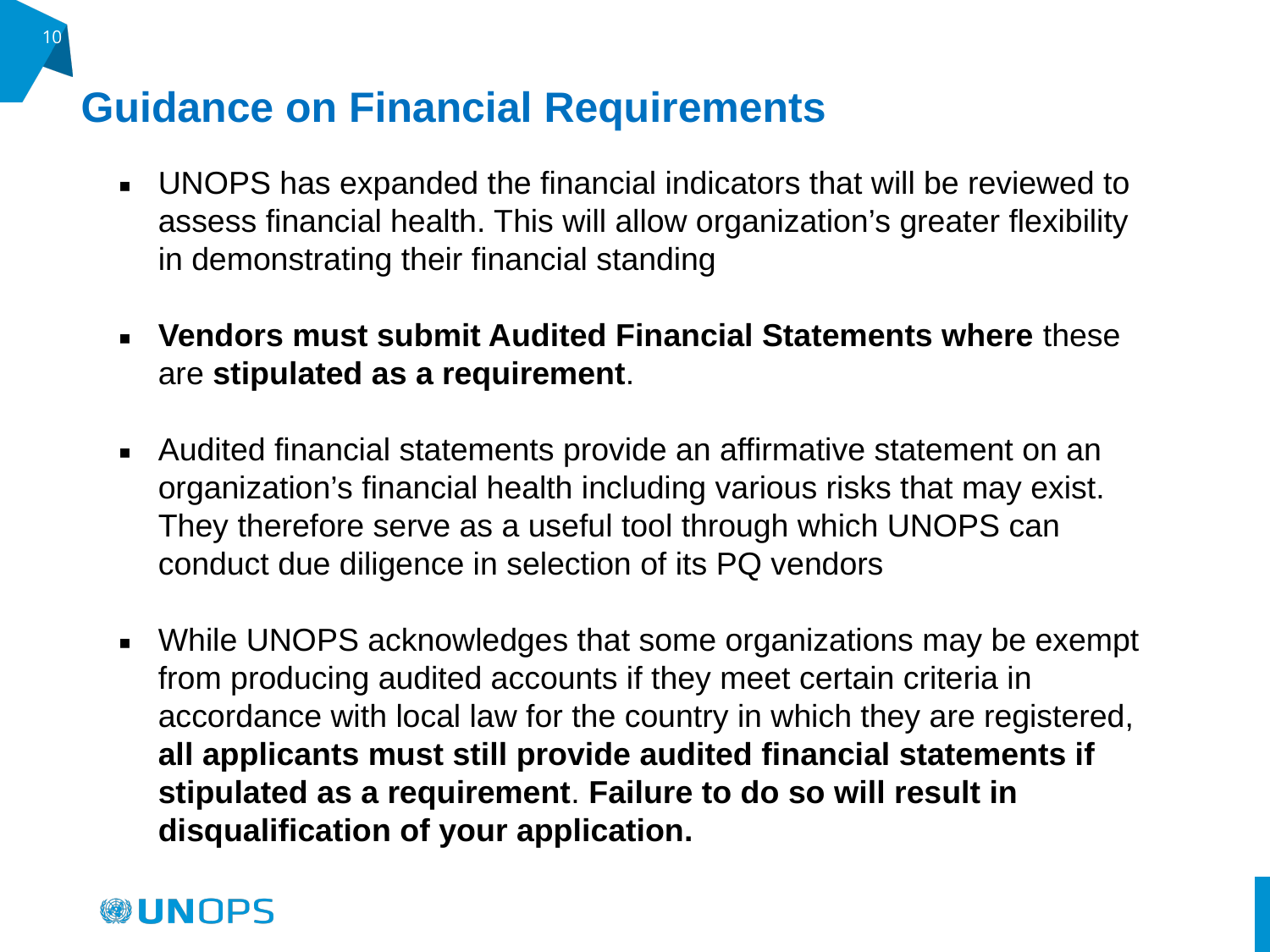

10
Guidance on Financial Requirements

UNOPS has expanded the financial indicators that will be reviewed to assess financial health. This will allow organization’s greater flexibility in demonstrating their financial standing

Vendors must submit Audited Financial Statements where these are stipulated as a requirement.

Audited financial statements provide an affirmative statement on an organization’s financial health including various risks that may exist. They therefore serve as a useful tool through which UNOPS can conduct due diligence in selection of its PQ vendors

While UNOPS acknowledges that some organizations may be exempt from producing audited accounts if they meet certain criteria in accordance with local law for the country in which they are registered, all applicants must still provide audited financial statements if stipulated as a requirement. Failure to do so will result in disqualification of your application.